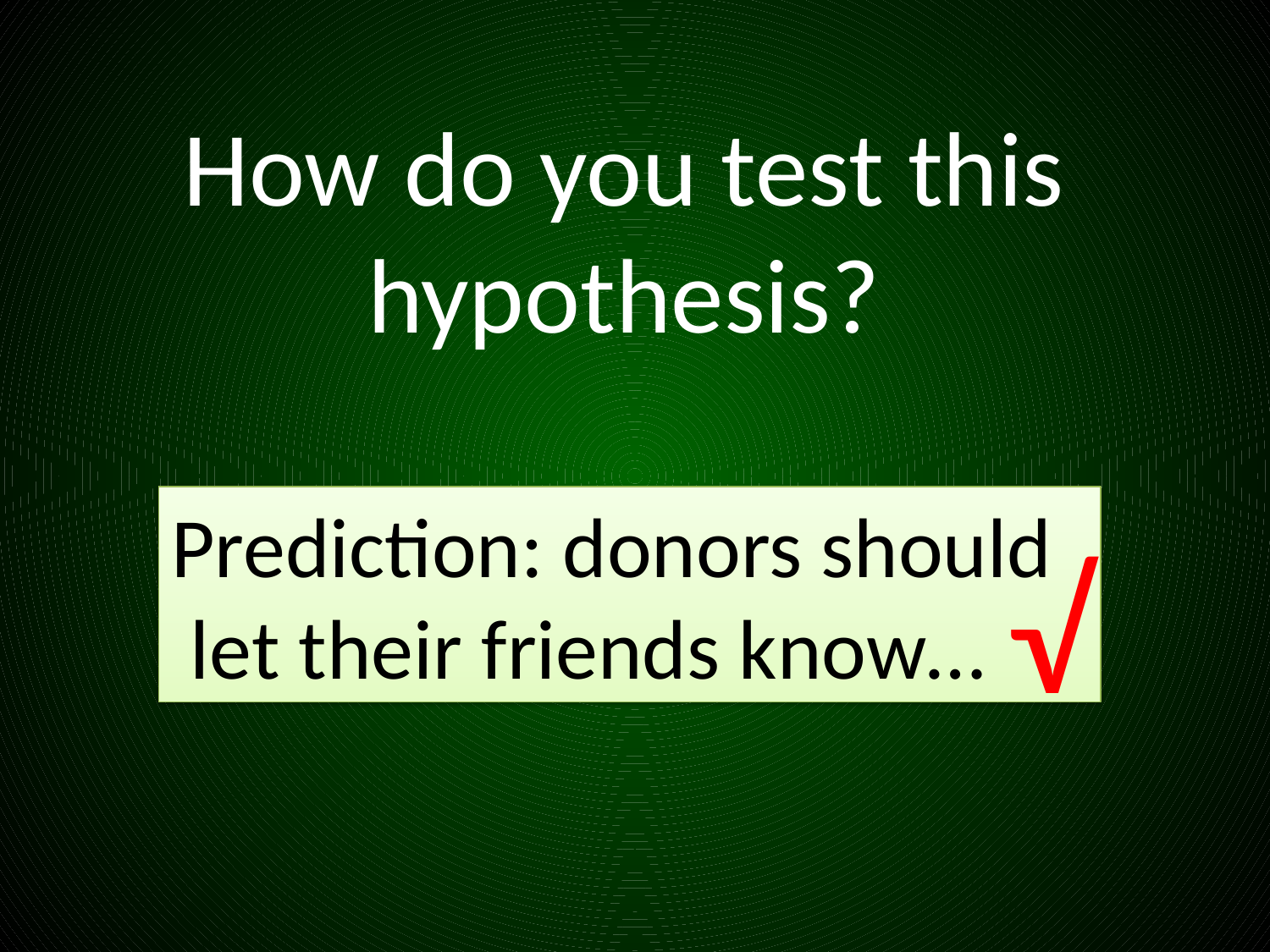

# How do you test this hypothesis?
Prediction: donors should
 let their friends know…
√